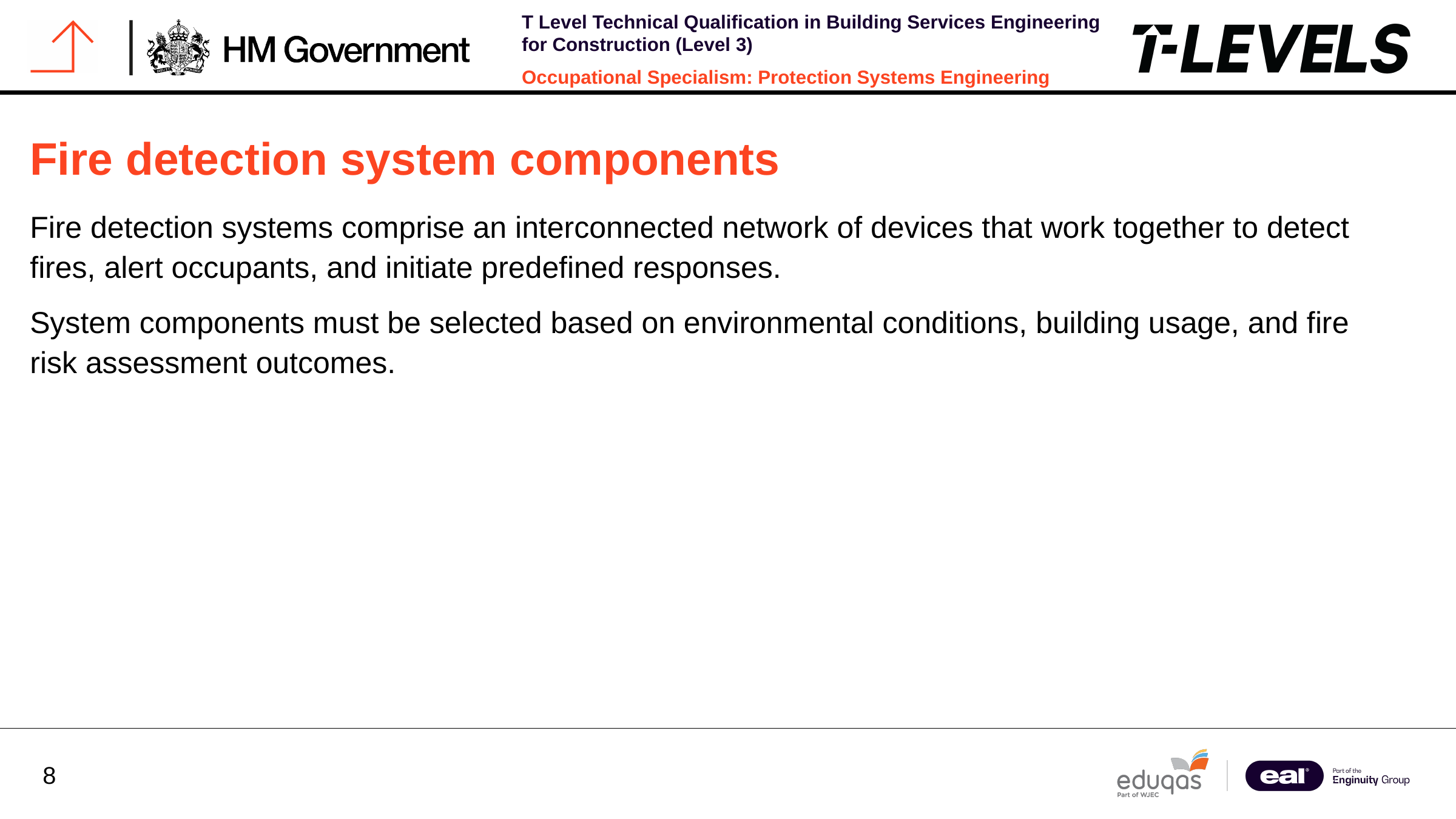

Fire detection system components
Fire detection systems comprise an interconnected network of devices that work together to detect fires, alert occupants, and initiate predefined responses.
System components must be selected based on environmental conditions, building usage, and fire risk assessment outcomes.